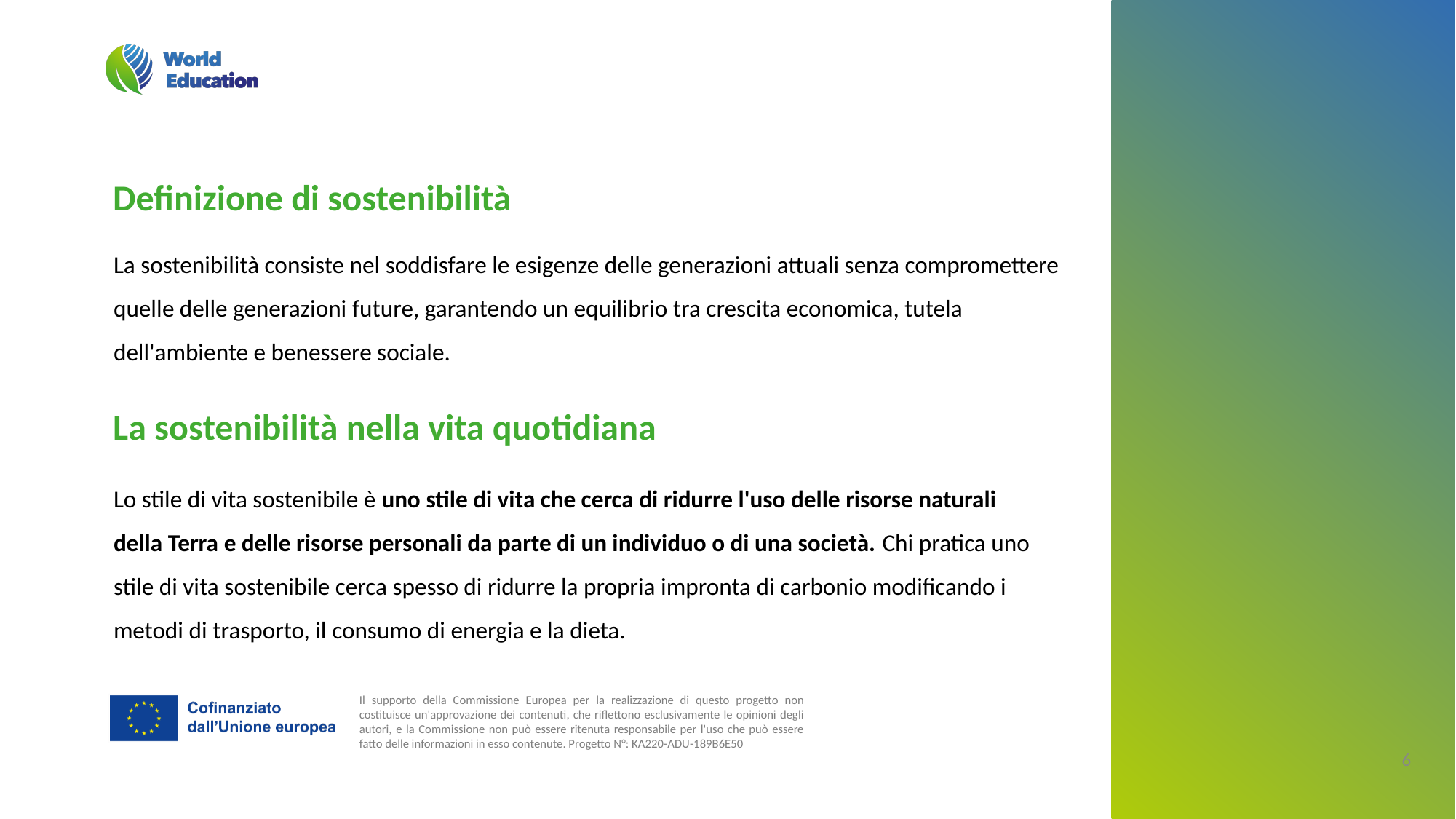

Definizione di sostenibilità
La sostenibilità consiste nel soddisfare le esigenze delle generazioni attuali senza compromettere quelle delle generazioni future, garantendo un equilibrio tra crescita economica, tutela dell'ambiente e benessere sociale.
La sostenibilità nella vita quotidiana
Lo stile di vita sostenibile è uno stile di vita che cerca di ridurre l'uso delle risorse naturali della Terra e delle risorse personali da parte di un individuo o di una società. Chi pratica uno stile di vita sostenibile cerca spesso di ridurre la propria impronta di carbonio modificando i metodi di trasporto, il consumo di energia e la dieta.
6